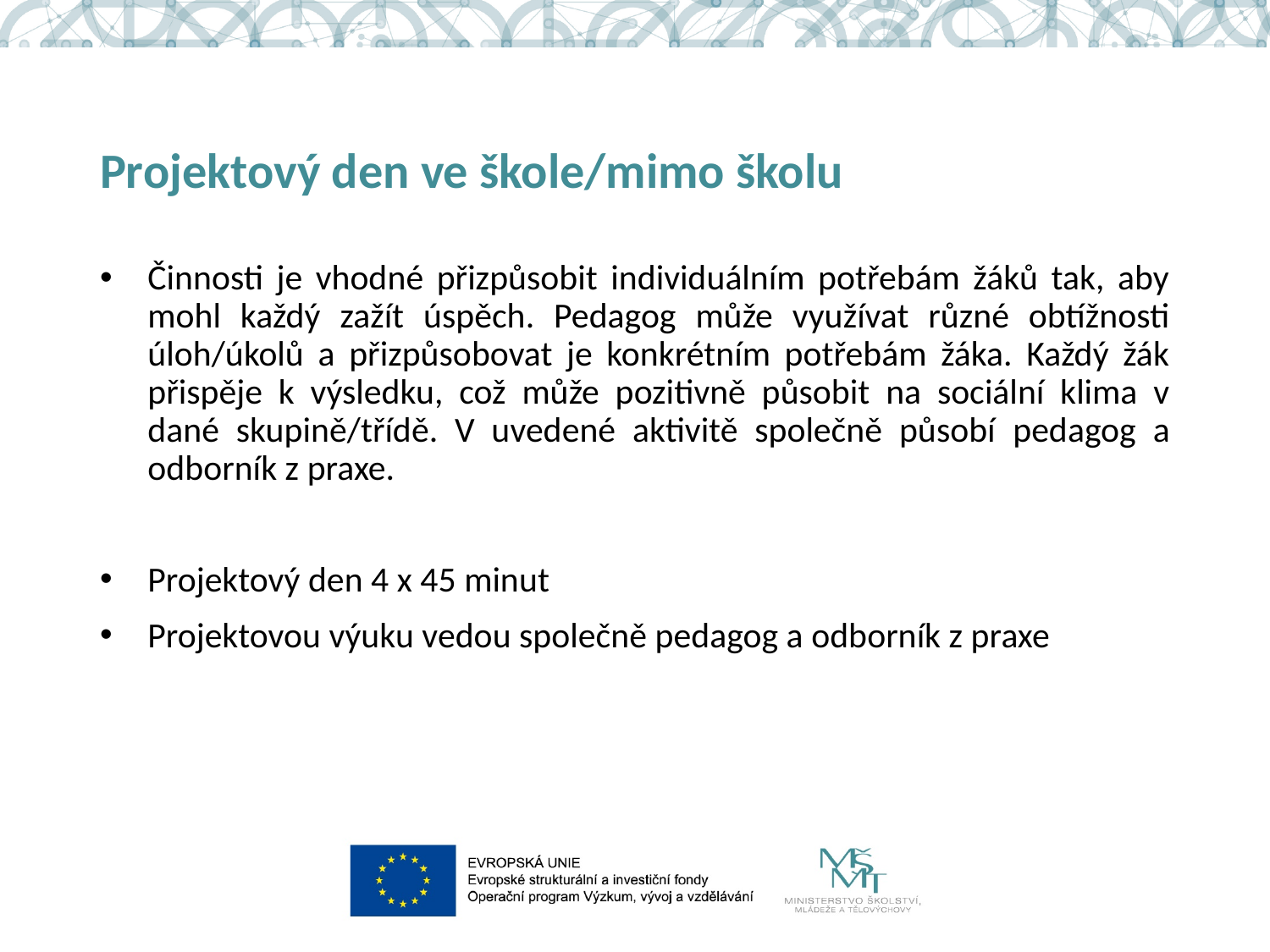

# Projektový den ve škole/mimo školu
Činnosti je vhodné přizpůsobit individuálním potřebám žáků tak, aby mohl každý zažít úspěch. Pedagog může využívat různé obtížnosti úloh/úkolů a přizpůsobovat je konkrétním potřebám žáka. Každý žák přispěje k výsledku, což může pozitivně působit na sociální klima v dané skupině/třídě. V uvedené aktivitě společně působí pedagog a odborník z praxe.

Projektový den 4 x 45 minut
Projektovou výuku vedou společně pedagog a odborník z praxe